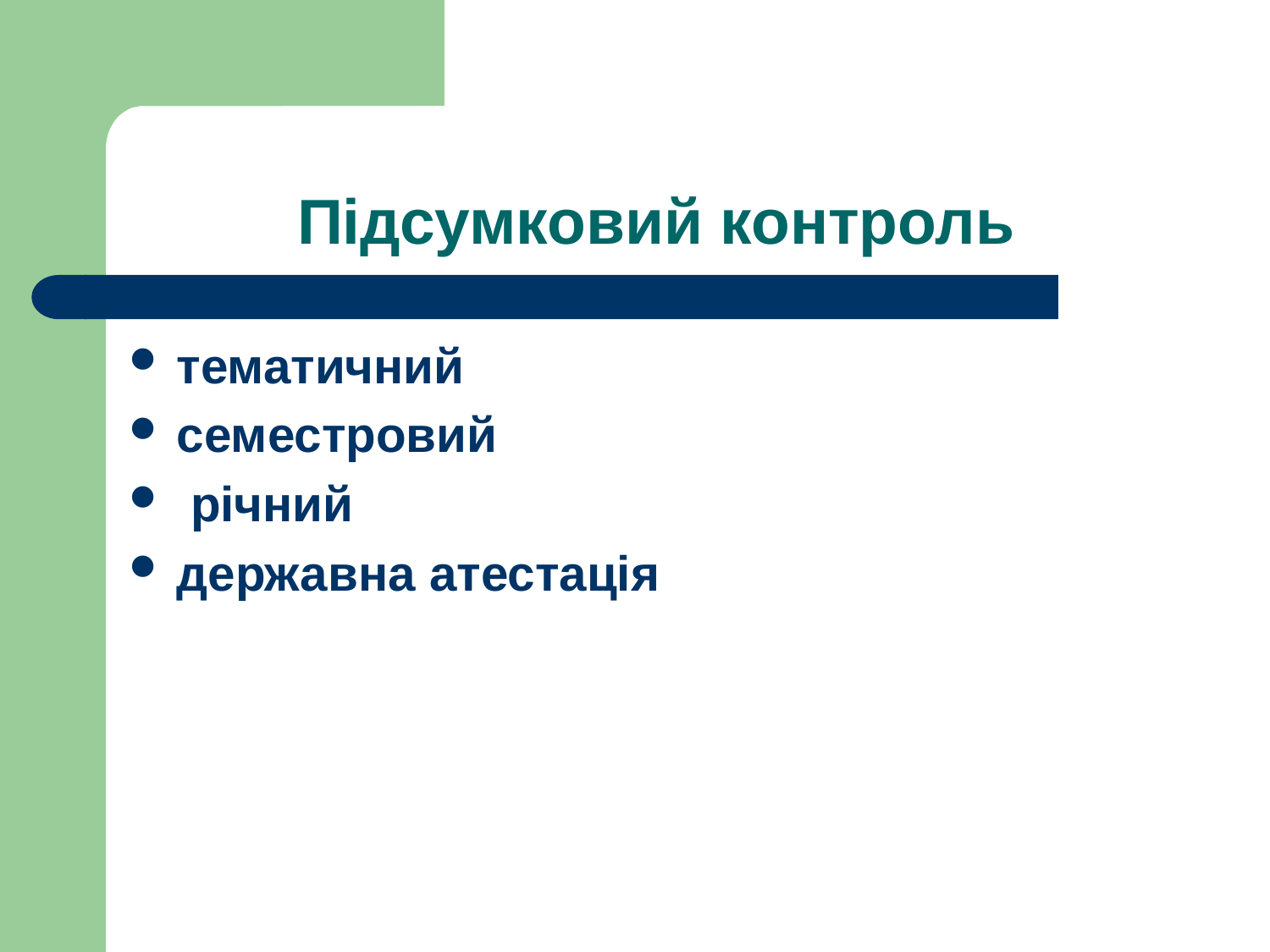

# Підсумковий контроль
тематичний
семестровий
 річний
державна атестація